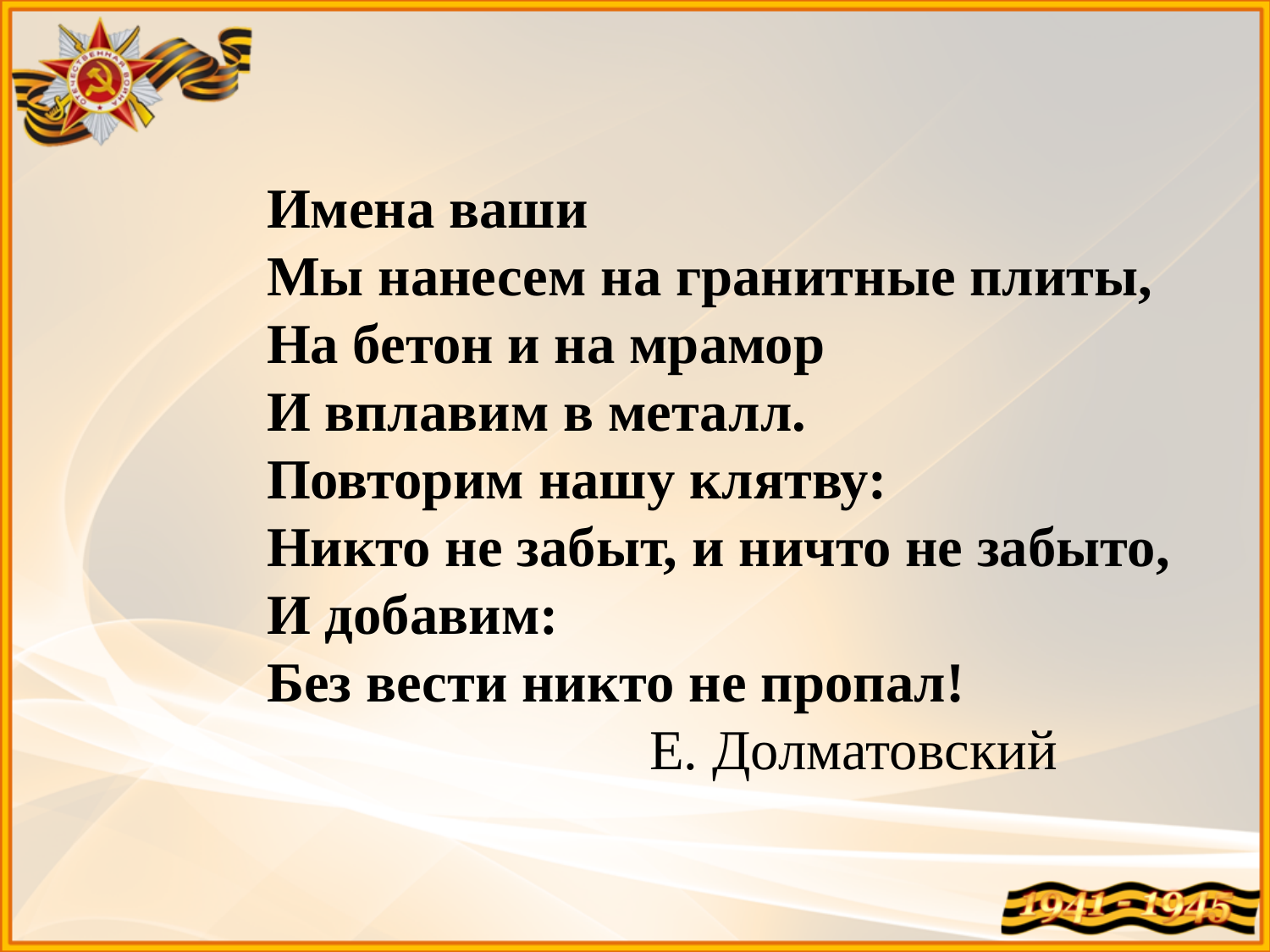

Имена ваши
Мы нанесем на гранитные плиты,
На бетон и на мрамор
И вплавим в металл.
Повторим нашу клятву:
Никто не забыт, и ничто не забыто,
И добавим:
Без вести никто не пропал!
                           Е. Долматовский